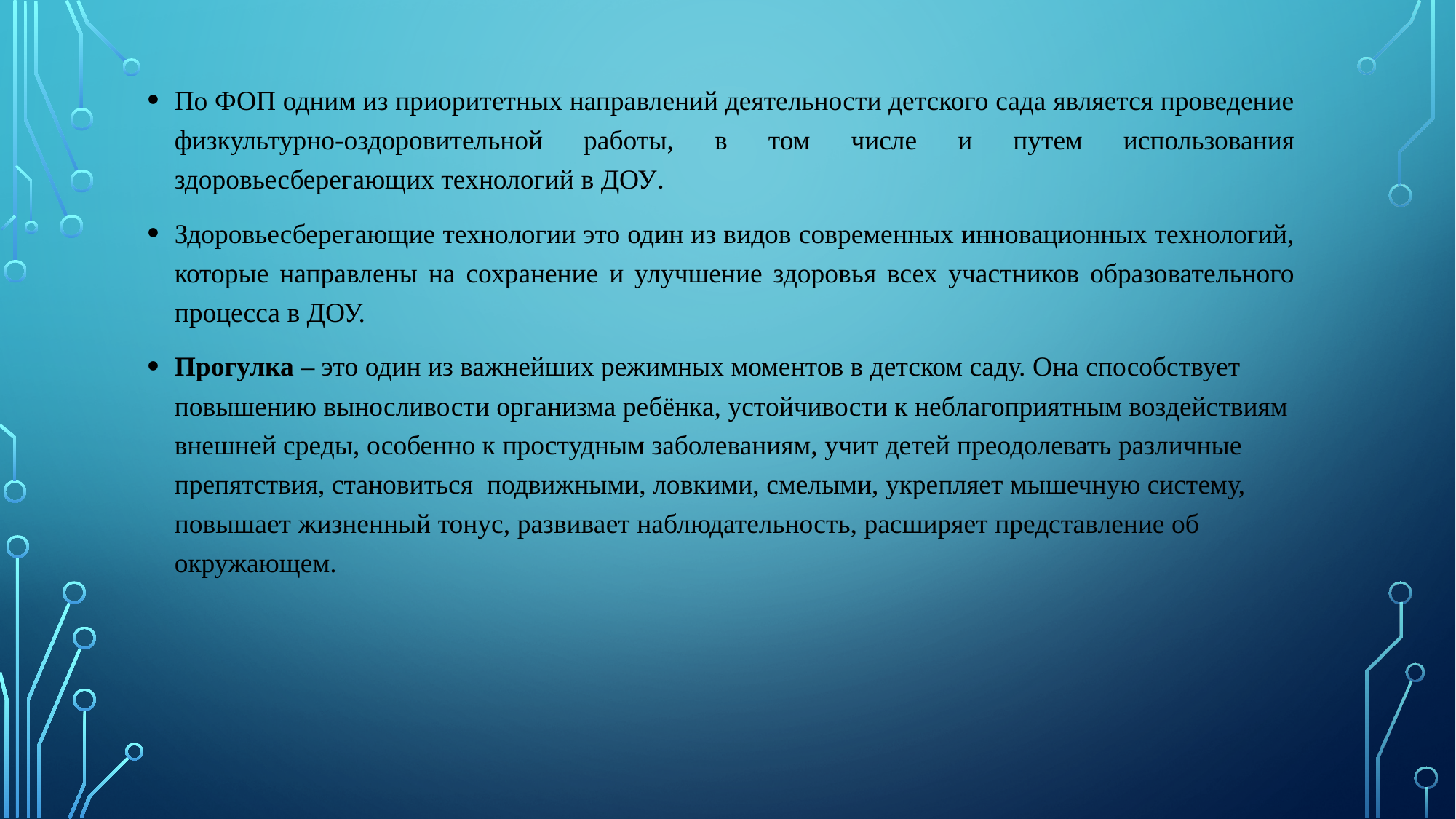

По ФОП одним из приоритетных направлений деятельности детского сада является проведение физкультурно-оздоровительной работы, в том числе и путем использования здоровьесберегающих технологий в ДОУ.
Здоровьесберегающие технологии это один из видов современных инновационных технологий, которые направлены на сохранение и улучшение здоровья всех участников образовательного процесса в ДОУ.
Прогулка – это один из важнейших режимных моментов в детском саду. Она способствует повышению выносливости организма ребёнка, устойчивости к неблагоприятным воздействиям внешней среды, особенно к простудным заболеваниям, учит детей преодолевать различные препятствия, становиться  подвижными, ловкими, смелыми, укрепляет мышечную систему, повышает жизненный тонус, развивает наблюдательность, расширяет представление об окружающем.